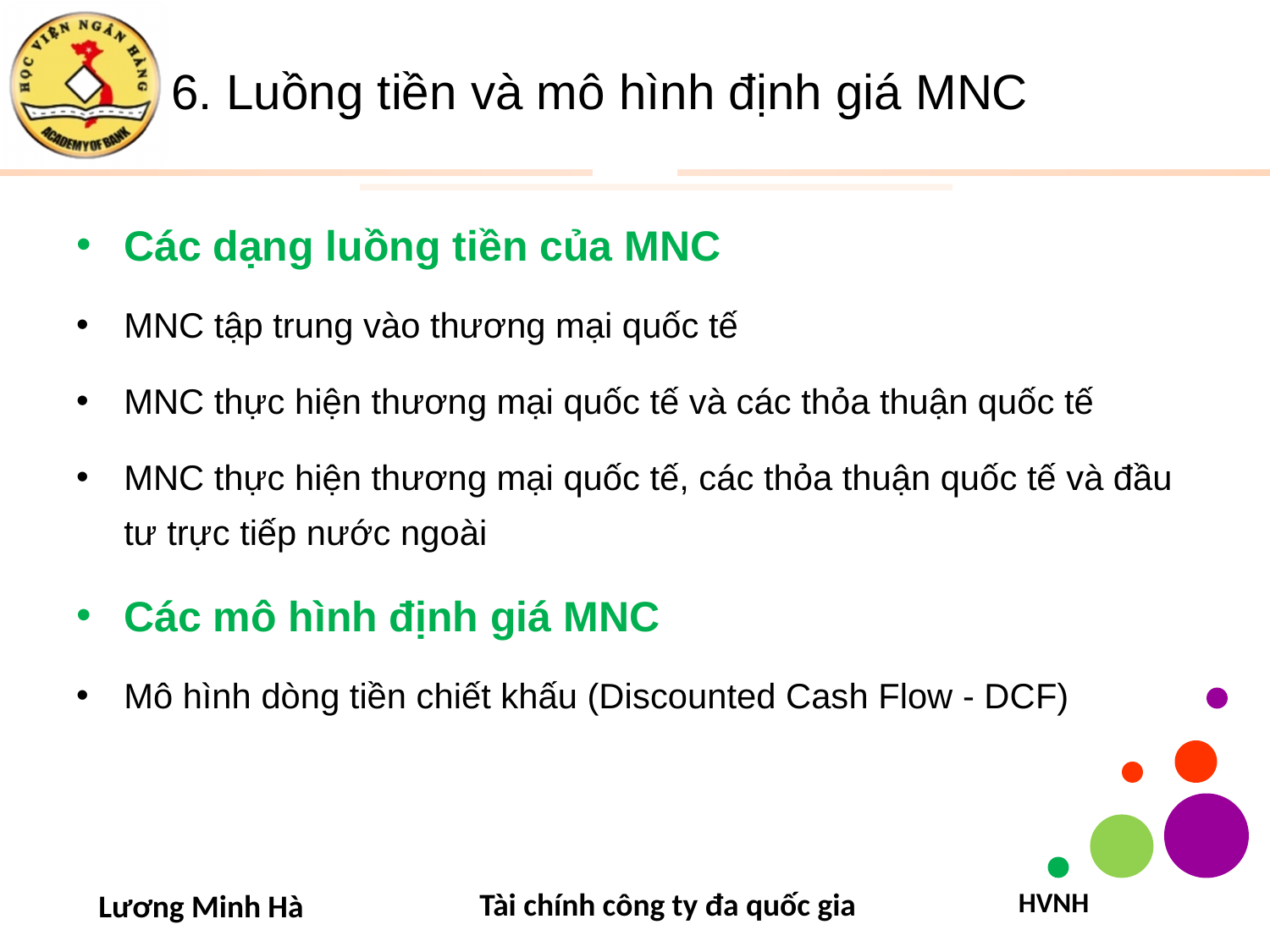

# 6. Luồng tiền và mô hình định giá MNC
Các dạng luồng tiền của MNC
MNC tập trung vào thương mại quốc tế
MNC thực hiện thương mại quốc tế và các thỏa thuận quốc tế
MNC thực hiện thương mại quốc tế, các thỏa thuận quốc tế và đầu tư trực tiếp nước ngoài
Các mô hình định giá MNC
Mô hình dòng tiền chiết khấu (Discounted Cash Flow - DCF)